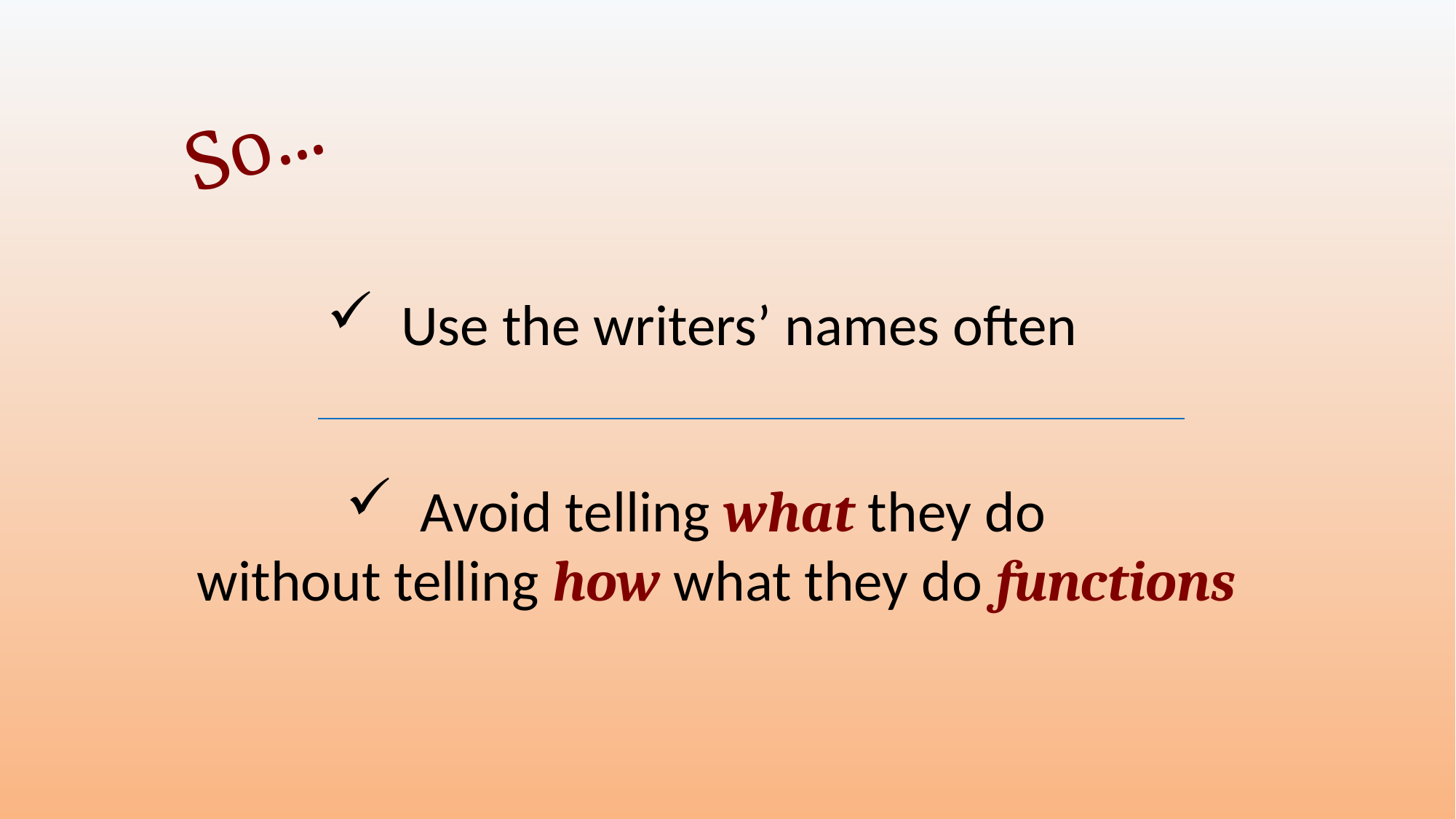

# So...
  Use the writers’ names often

  Avoid telling what they do
without telling how what they do functions